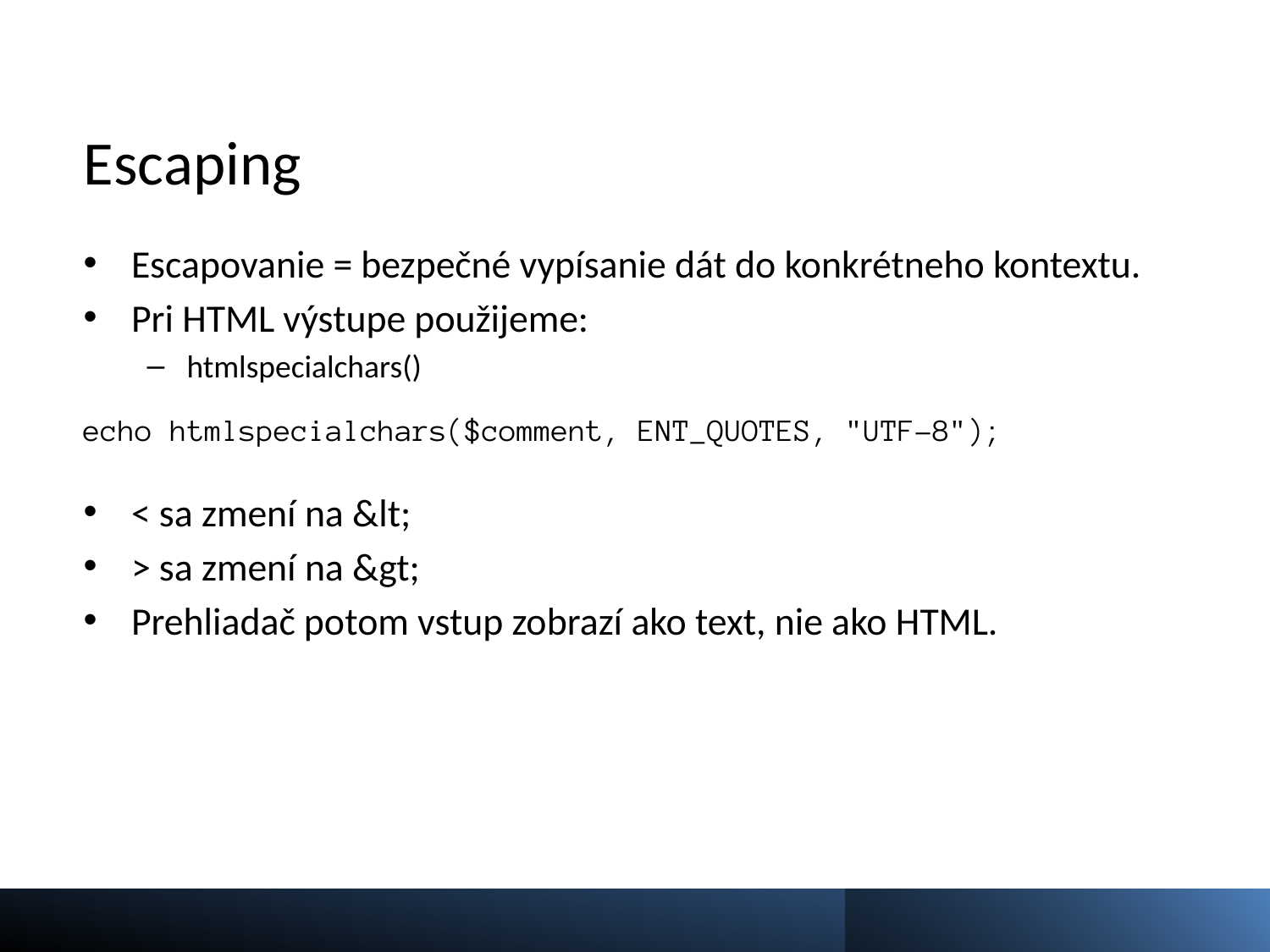

# Escaping
Escapovanie = bezpečné vypísanie dát do konkrétneho kontextu.
Pri HTML výstupe použijeme:
htmlspecialchars()
echo htmlspecialchars($comment, ENT_QUOTES, "UTF-8");
< sa zmení na &lt;
> sa zmení na &gt;
Prehliadač potom vstup zobrazí ako text, nie ako HTML.